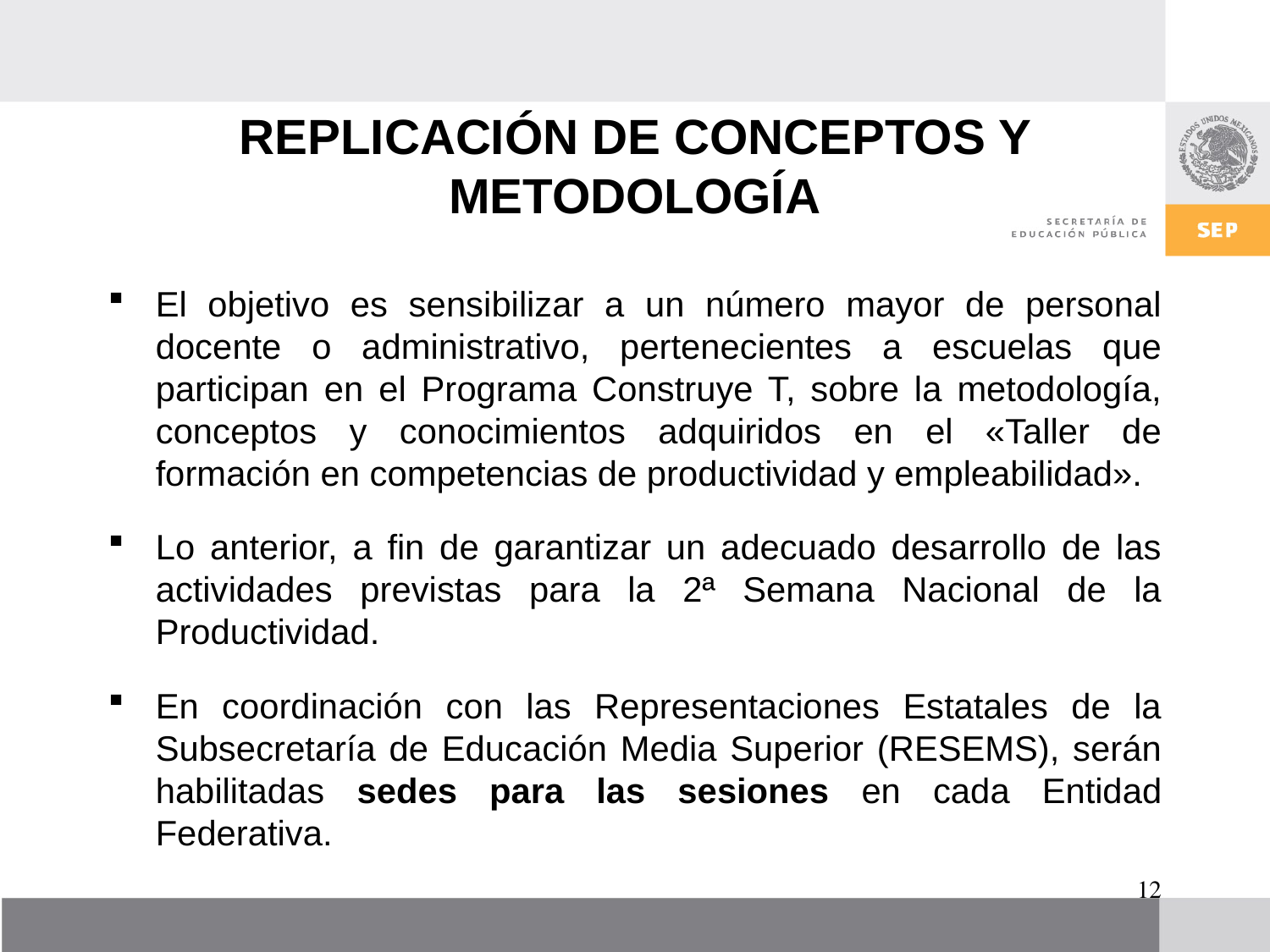

# REPLICACIÓN DE CONCEPTOS Y METODOLOGÍA
El objetivo es sensibilizar a un número mayor de personal docente o administrativo, pertenecientes a escuelas que participan en el Programa Construye T, sobre la metodología, conceptos y conocimientos adquiridos en el «Taller de formación en competencias de productividad y empleabilidad».

Lo anterior, a fin de garantizar un adecuado desarrollo de las actividades previstas para la 2ª Semana Nacional de la Productividad.

En coordinación con las Representaciones Estatales de la Subsecretaría de Educación Media Superior (RESEMS), serán habilitadas sedes para las sesiones en cada Entidad Federativa.
12